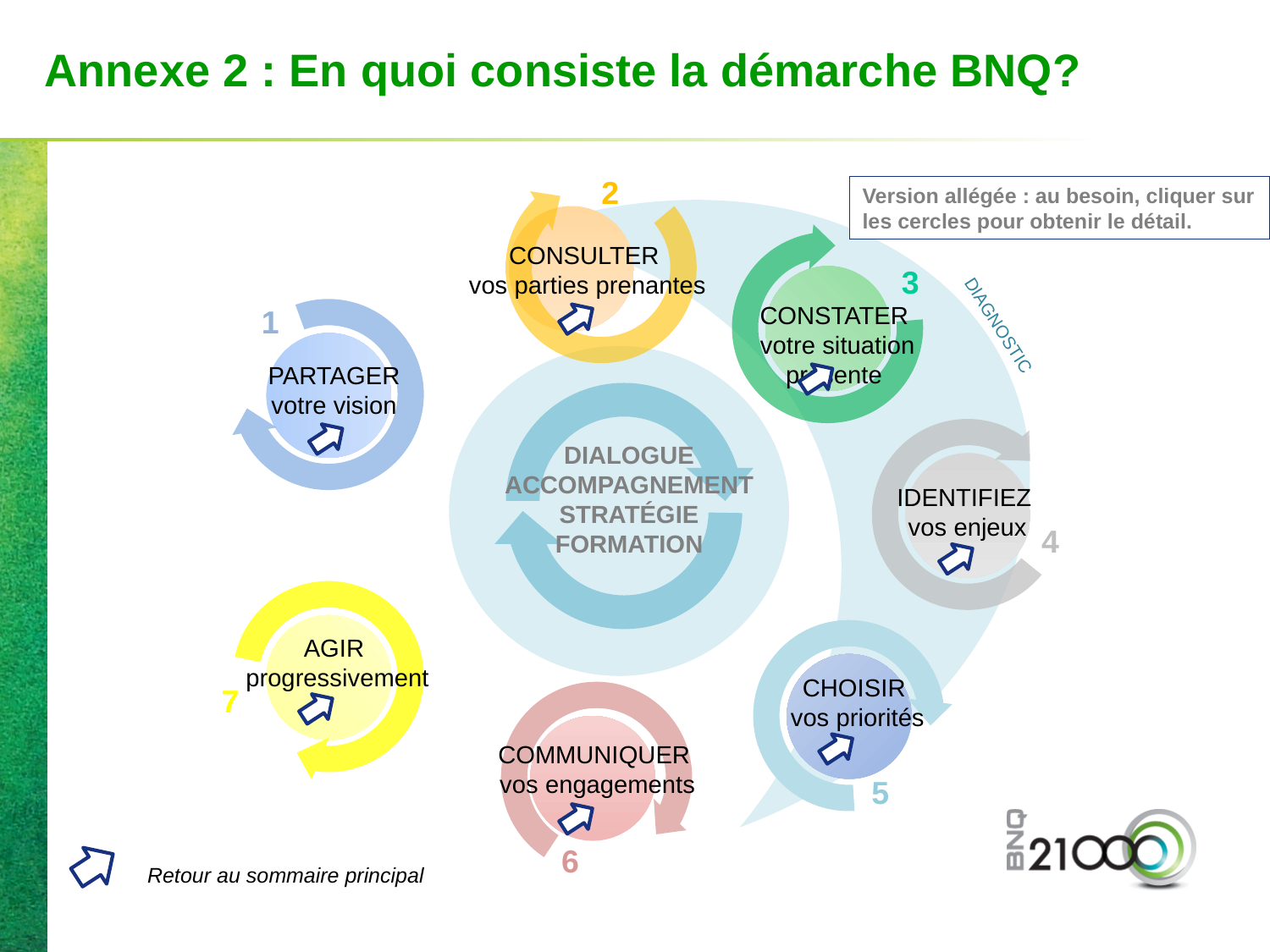

# Annexe 2 : En quoi consiste la démarche BNQ?

2
Version allégée : au besoin, cliquer sur les cercles pour obtenir le détail.

CONSULTER
 vos parties prenantes
3

CONSTATER
 votre situation présente
1

DIAGNOSTIC

PARTAGER
votre vision

DIALOGUE
ACCOMPAGNEMENT
STRATÉGIE
FORMATION

IDENTIFIEZ
 vos enjeux
4

AGIR
 progressivement

CHOISIR
 vos priorités

7

COMMUNIQUER
 vos engagements
5

6

Retour au sommaire principal